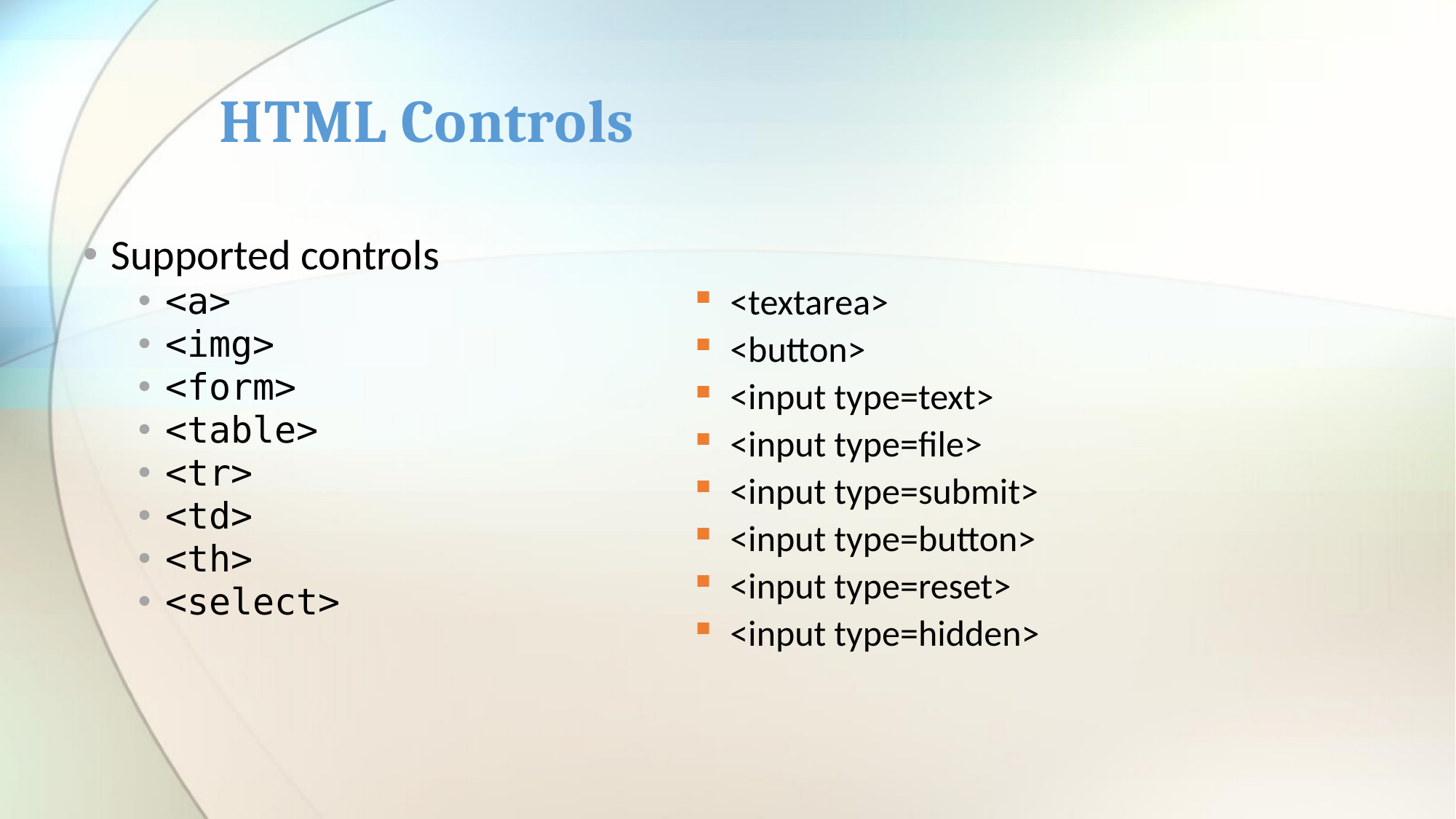

# HTML Controls
Supported controls
<a>
<img>
<form>
<table>
<tr>
<td>
<th>
<select>

<textarea>
<button>
<input type=text>
<input type=file>
<input type=submit>
<input type=button>
<input type=reset>
<input type=hidden>